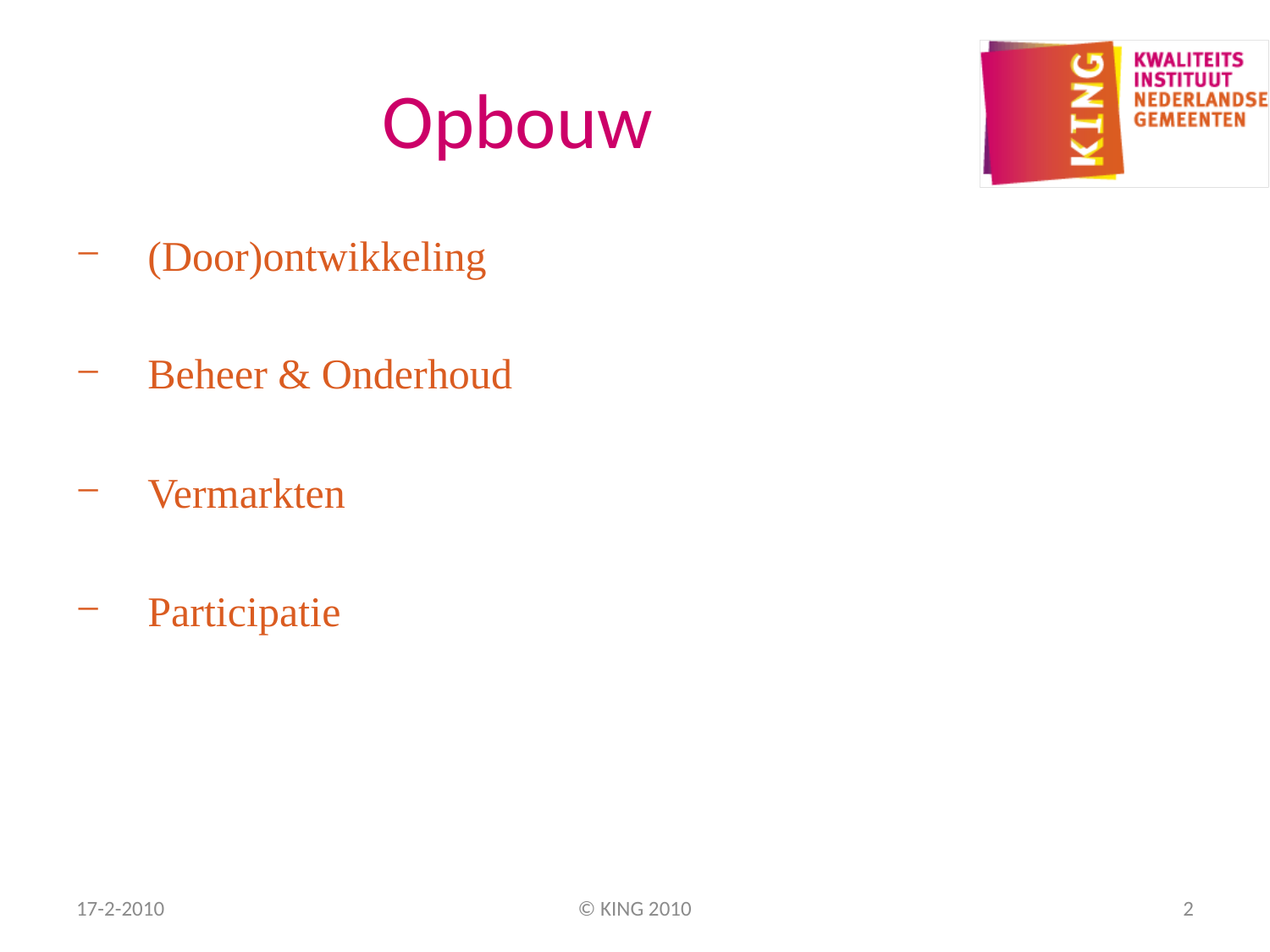

# Opbouw
(Door)ontwikkeling

Beheer & Onderhoud

Vermarkten

Participatie
17-2-2010
© KING 2010
2